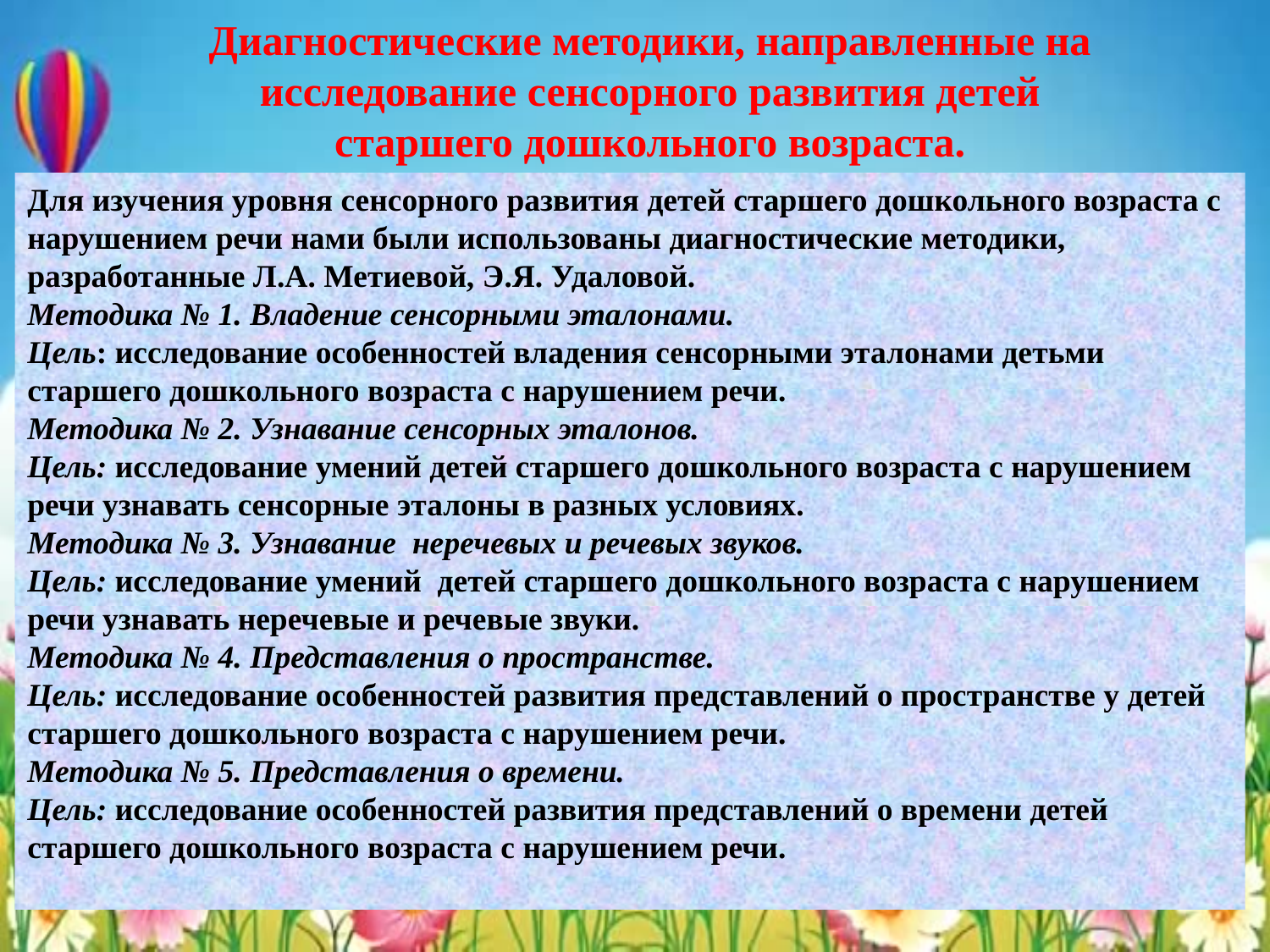

Диагностические методики, направленные на исследование сенсорного развития детей старшего дошкольного возраста.
Для изучения уровня сенсорного развития детей старшего дошкольного возраста с нарушением речи нами были использованы диагностические методики, разработанные Л.А. Метиевой, Э.Я. Удаловой.
Методика № 1. Владение сенсорными эталонами.
Цель: исследование особенностей владения сенсорными эталонами детьми старшего дошкольного возраста с нарушением речи.
Методика № 2. Узнавание сенсорных эталонов.
Цель: исследование умений детей старшего дошкольного возраста с нарушением речи узнавать сенсорные эталоны в разных условиях.
Методика № 3. Узнавание  неречевых и речевых звуков.
Цель: исследование умений  детей старшего дошкольного возраста с нарушением речи узнавать неречевые и речевые звуки.
Методика № 4. Представления о пространстве.
Цель: исследование особенностей развития представлений о пространстве у детей старшего дошкольного возраста с нарушением речи.
Методика № 5. Представления о времени.
Цель: исследование особенностей развития представлений о времени детей старшего дошкольного возраста с нарушением речи.